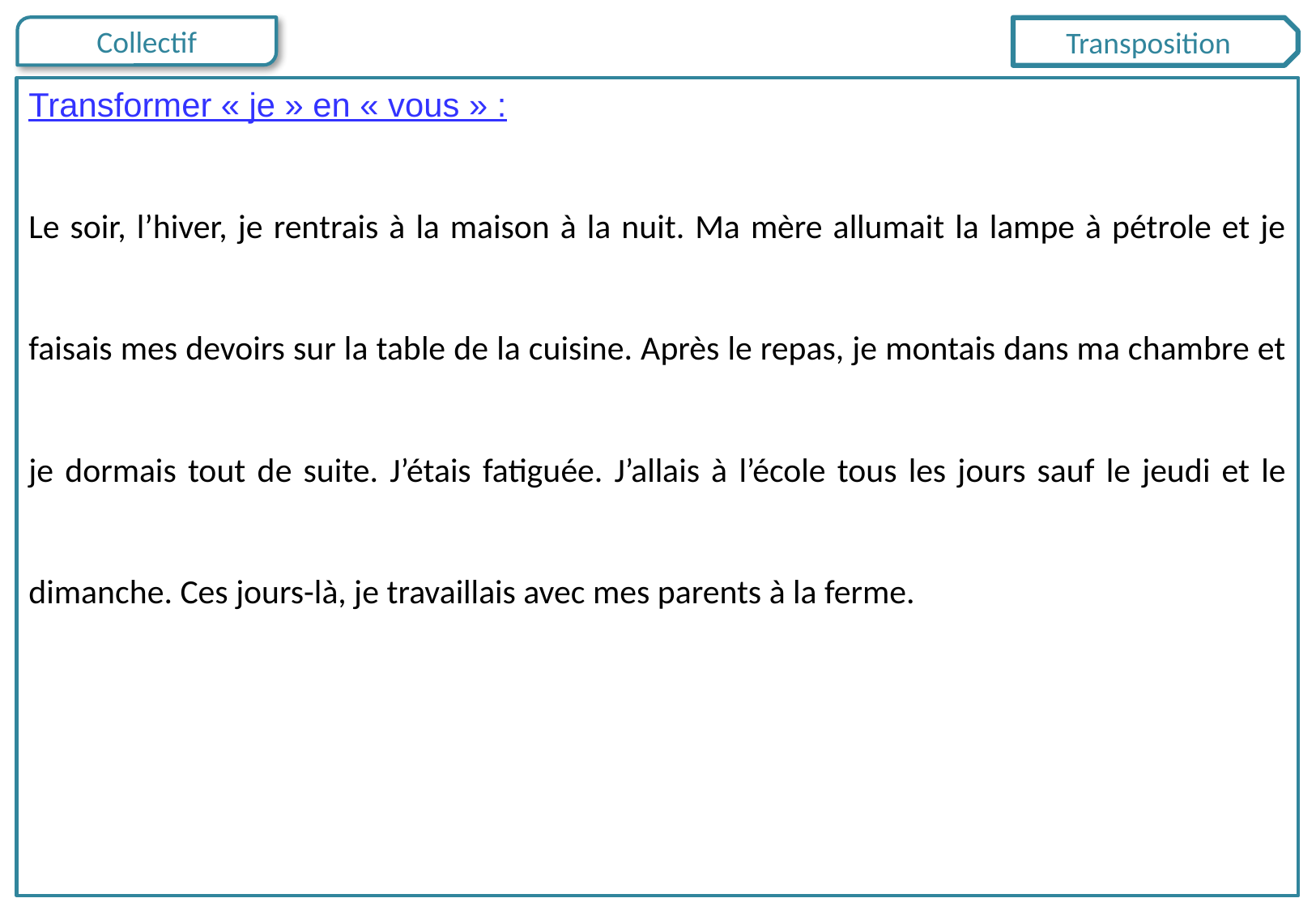

Transposition
Transformer « je » en « vous » :
Le soir, l’hiver, je rentrais à la maison à la nuit. Ma mère allumait la lampe à pétrole et je faisais mes devoirs sur la table de la cuisine. Après le repas, je montais dans ma chambre et je dormais tout de suite. J’étais fatiguée. J’allais à l’école tous les jours sauf le jeudi et le dimanche. Ces jours-là, je travaillais avec mes parents à la ferme.